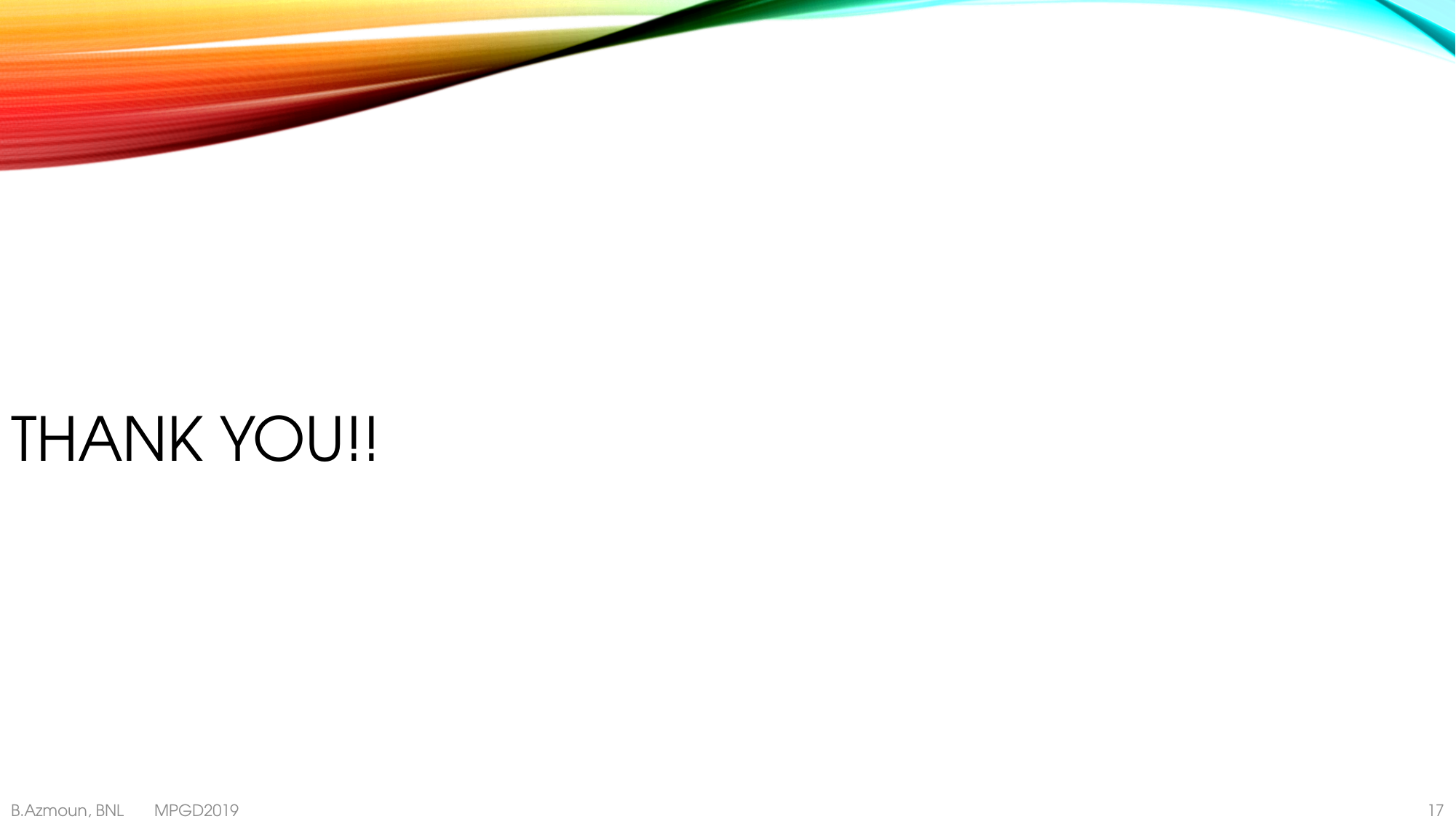

# Thank you!!
17
B.Azmoun, BNL       MPGD2019